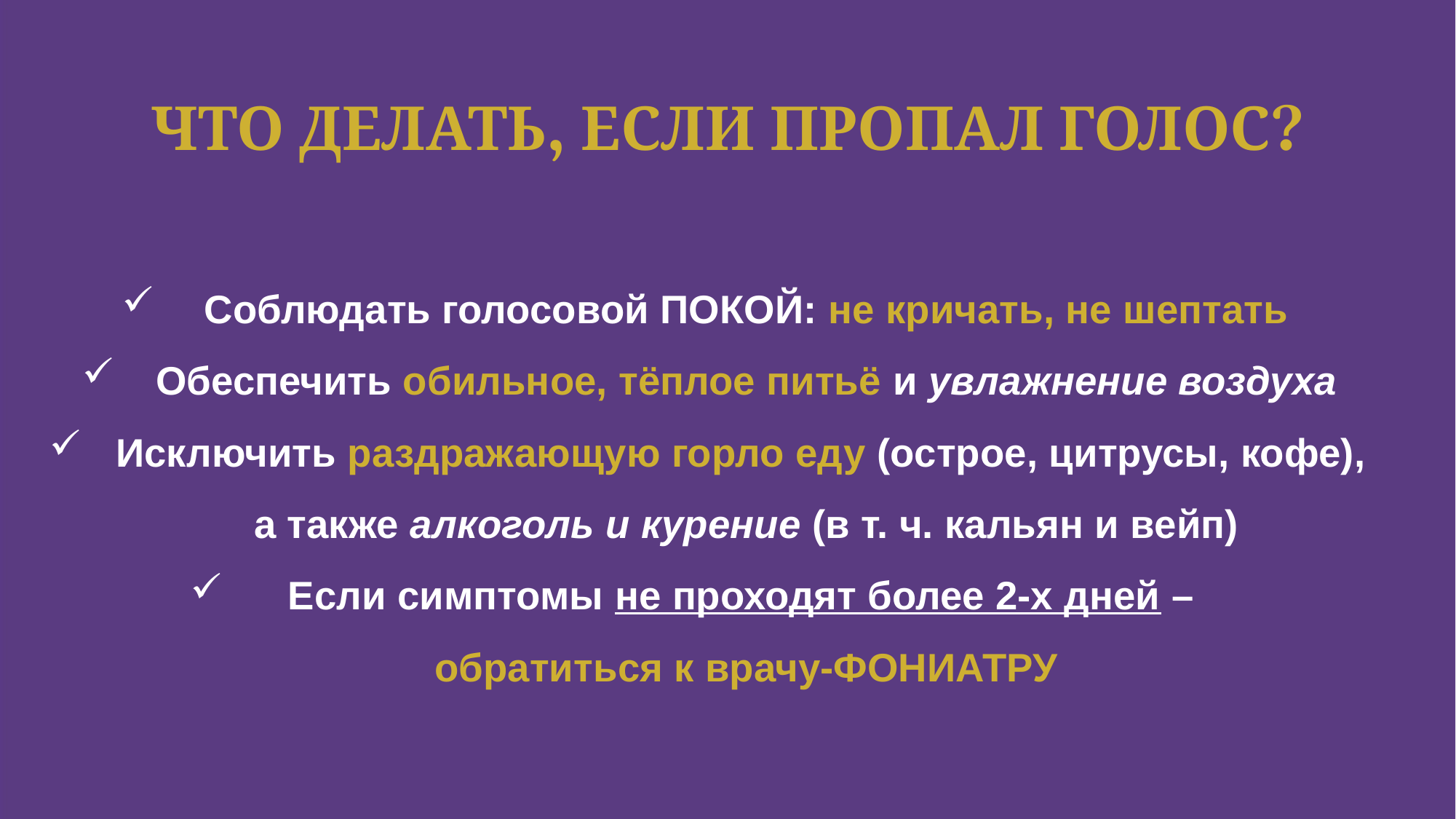

ЧТО ДЕЛАТЬ, ЕСЛИ ПРОПАЛ ГОЛОС?
Соблюдать голосовой ПОКОЙ: не кричать, не шептать
Обеспечить обильное, тёплое питьё и увлажнение воздуха
Исключить раздражающую горло еду (острое, цитрусы, кофе),
а также алкоголь и курение (в т. ч. кальян и вейп)
Если симптомы не проходят более 2-х дней –
обратиться к врачу-ФОНИАТРУ